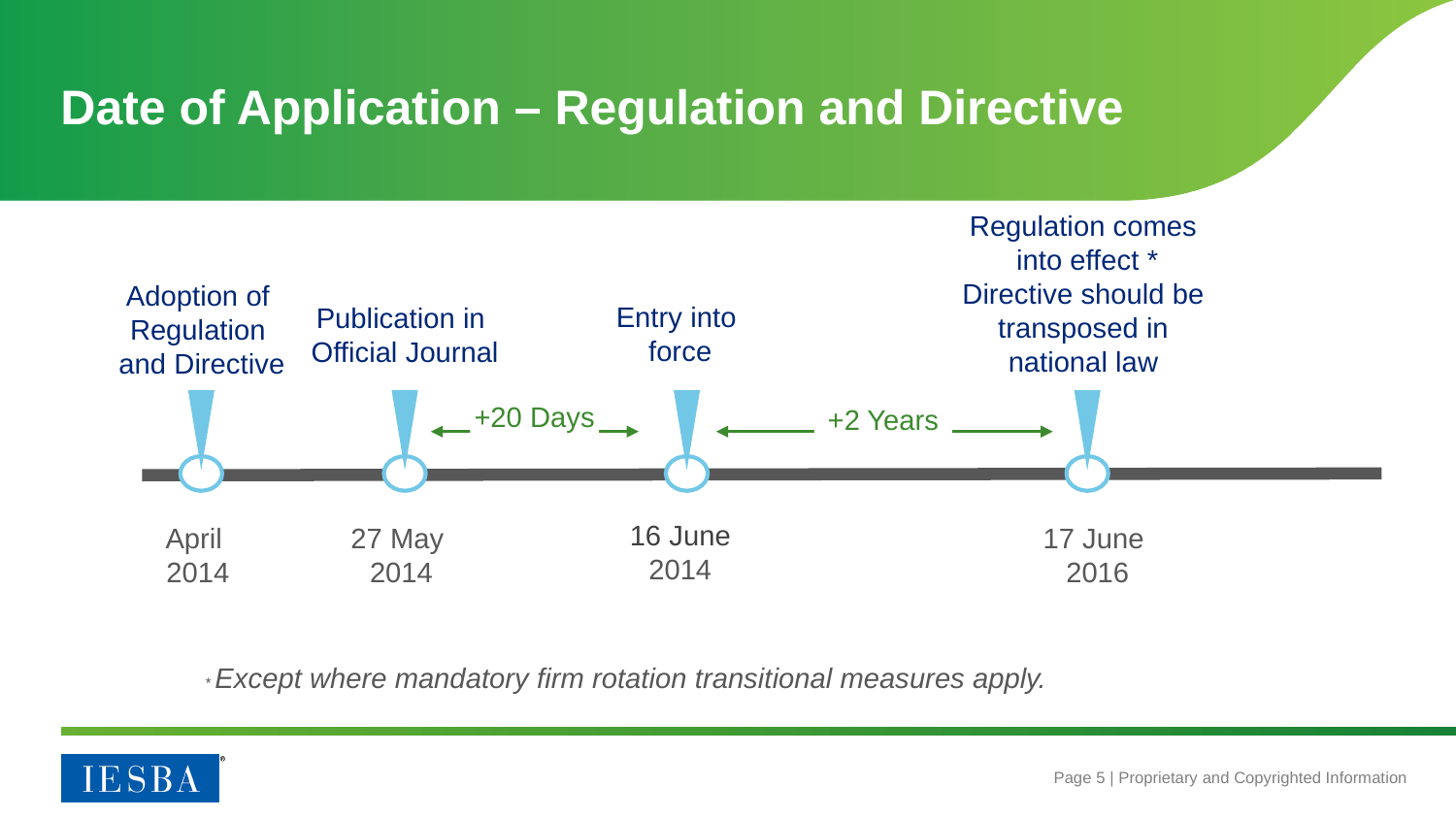

# Date of Application – Regulation and Directive
Regulation comes
into effect *
Directive should be
transposed in
national law
Adoption of
Regulation
 and Directive
Entry into
force
Publication in
Official Journal

+20 Days
+2 Years

April
2014
27 May
2014
17 June
2016
* Except where mandatory firm rotation transitional measures apply.
16 June
2014